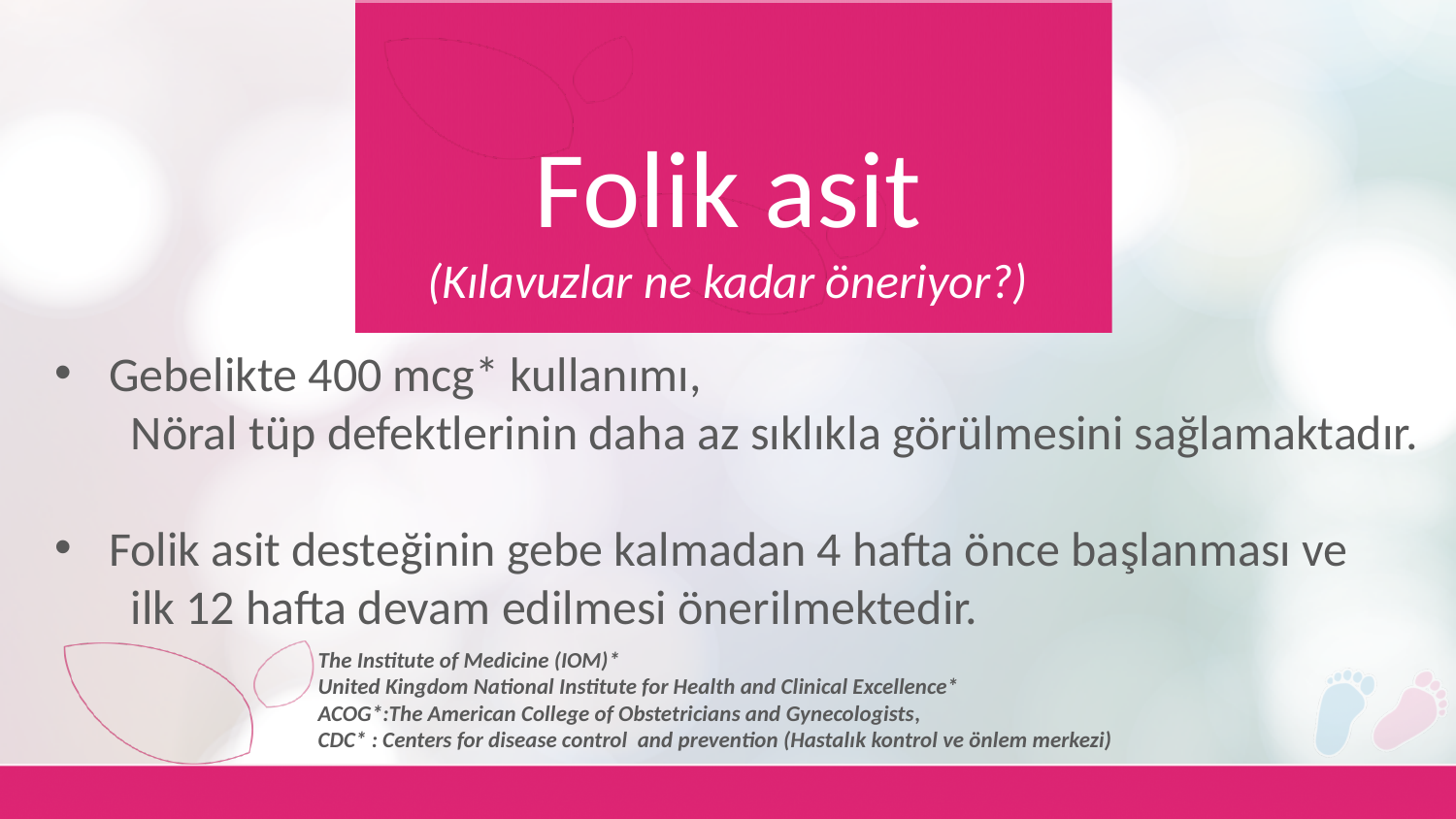

Folik asit
(Kılavuzlar ne kadar öneriyor?)
Gebelikte 400 mcg* kullanımı,
       Nöral tüp defektlerinin daha az sıklıkla görülmesini sağlamaktadır.

Folik asit desteğinin gebe kalmadan 4 hafta önce başlanması ve
       ilk 12 hafta devam edilmesi önerilmektedir.
The Institute of Medicine (IOM)*
United Kingdom National Institute for Health and Clinical Excellence*
ACOG*:The American College of Obstetricians and Gynecologists,
CDC* : Centers for disease control  and prevention (Hastalık kontrol ve önlem merkezi)